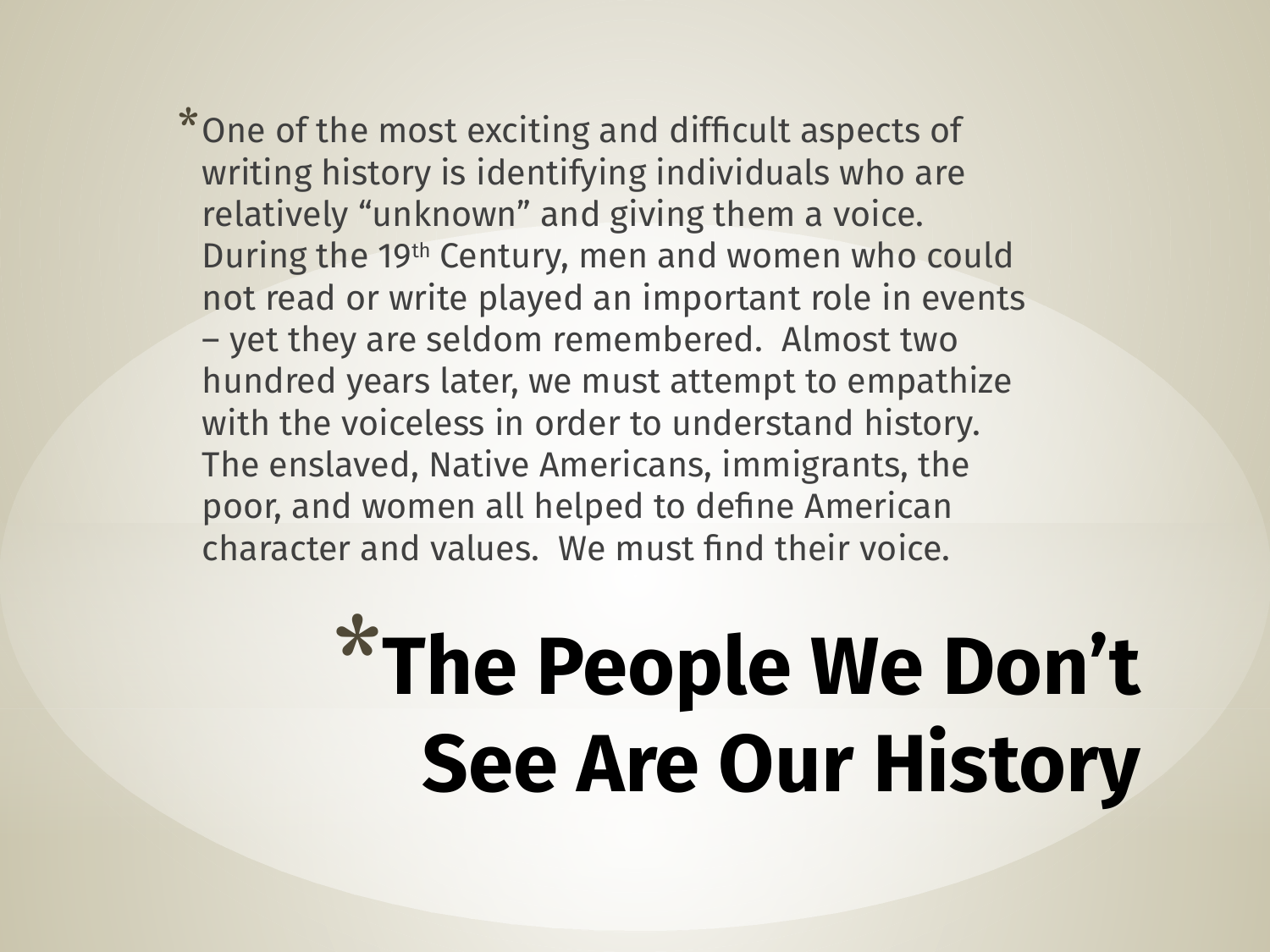

One of the most exciting and difficult aspects of writing history is identifying individuals who are relatively “unknown” and giving them a voice.  During the 19th Century, men and women who could not read or write played an important role in events – yet they are seldom remembered.  Almost two hundred years later, we must attempt to empathize with the voiceless in order to understand history.  The enslaved, Native Americans, immigrants, the poor, and women all helped to define American character and values.  We must find their voice.
# The People We Don’t See Are Our History